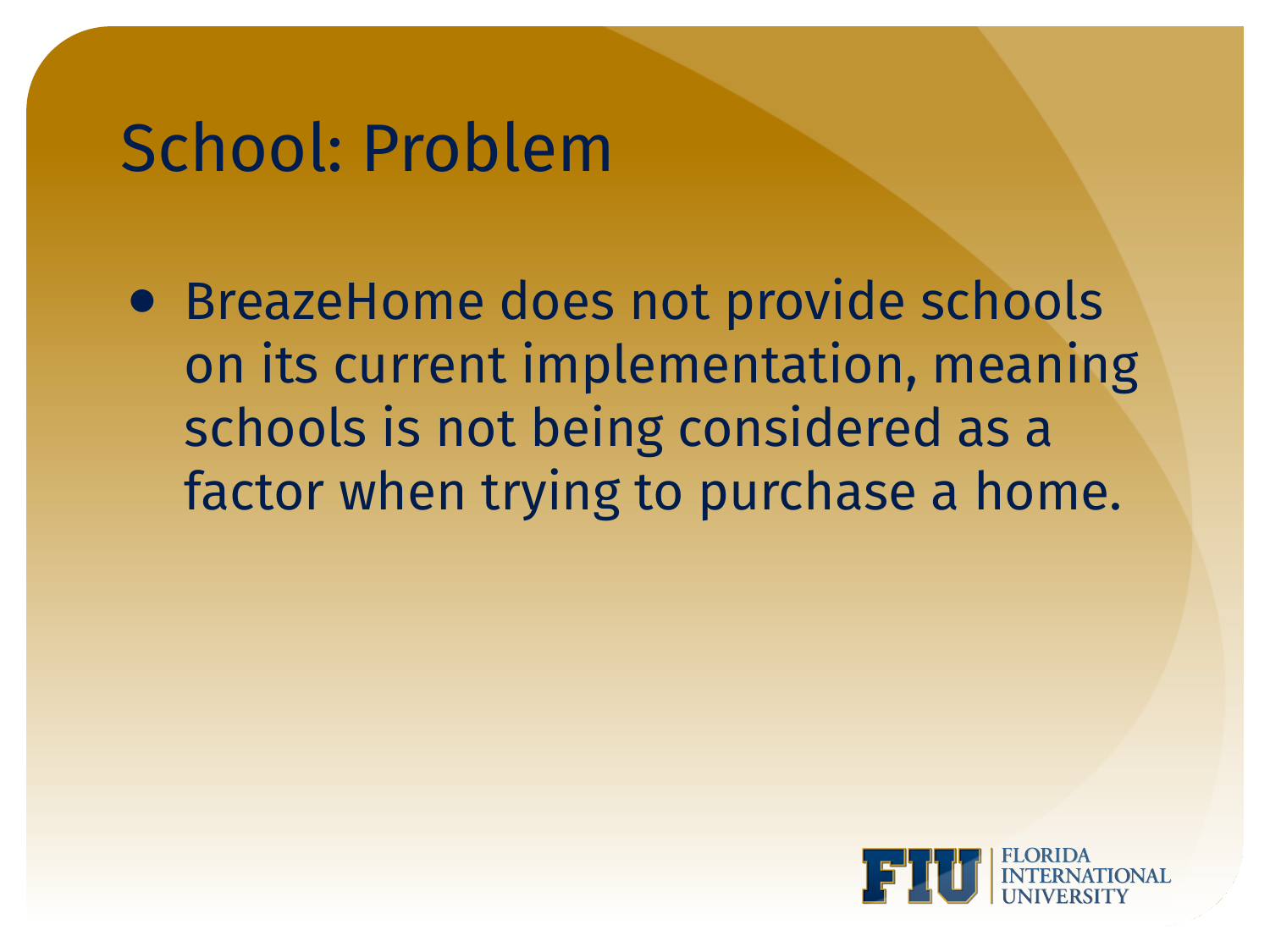

# School: Problem
BreazeHome does not provide schools on its current implementation, meaning schools is not being considered as a factor when trying to purchase a home.